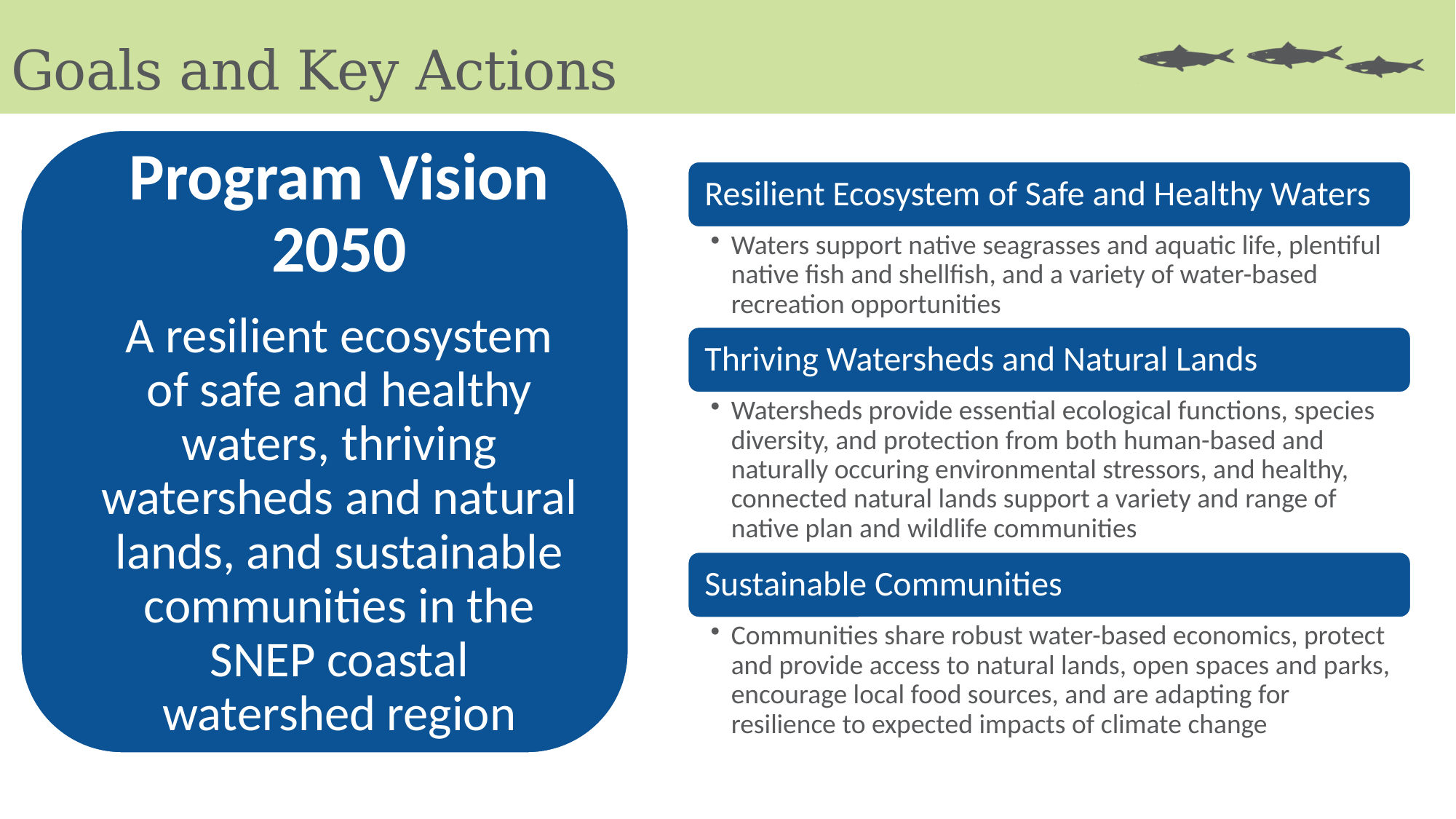

# Goals and Key Actions
Program Vision 2050
A resilient ecosystem of safe and healthy waters, thriving watersheds and natural lands, and sustainable communities in the SNEP coastal watershed region
Resilient Ecosystem of Safe and Healthy Waters
Waters support native seagrasses and aquatic life, plentiful native fish and shellfish, and a variety of water-based recreation opportunities
Thriving Watersheds and Natural Lands
Watersheds provide essential ecological functions, species diversity, and protection from both human-based and naturally occuring environmental stressors, and healthy, connected natural lands support a variety and range of native plan and wildlife communities
Sustainable Communities
Communities share robust water-based economics, protect and provide access to natural lands, open spaces and parks, encourage local food sources, and are adapting for resilience to expected impacts of climate change